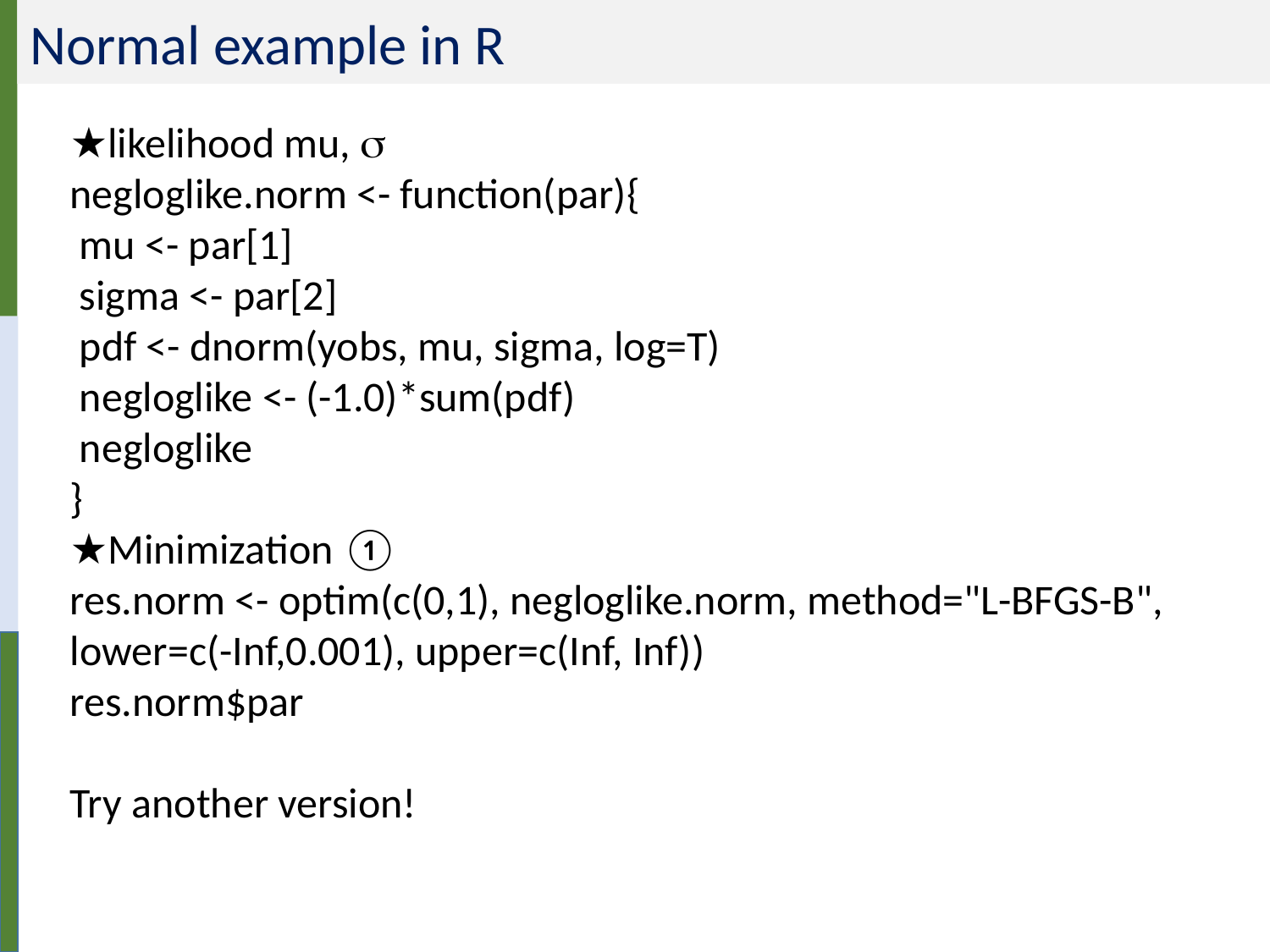

Normal example in R
★likelihood mu, σ
negloglike.norm <- function(par){
 mu <- par[1]
 sigma <- par[2]
 pdf <- dnorm(yobs, mu, sigma, log=T)
 negloglike <- (-1.0)*sum(pdf)
 negloglike
}
★Minimization ①
res.norm <- optim(c(0,1), negloglike.norm, method="L-BFGS-B", lower=c(-Inf,0.001), upper=c(Inf, Inf))
res.norm$par

Try another version!